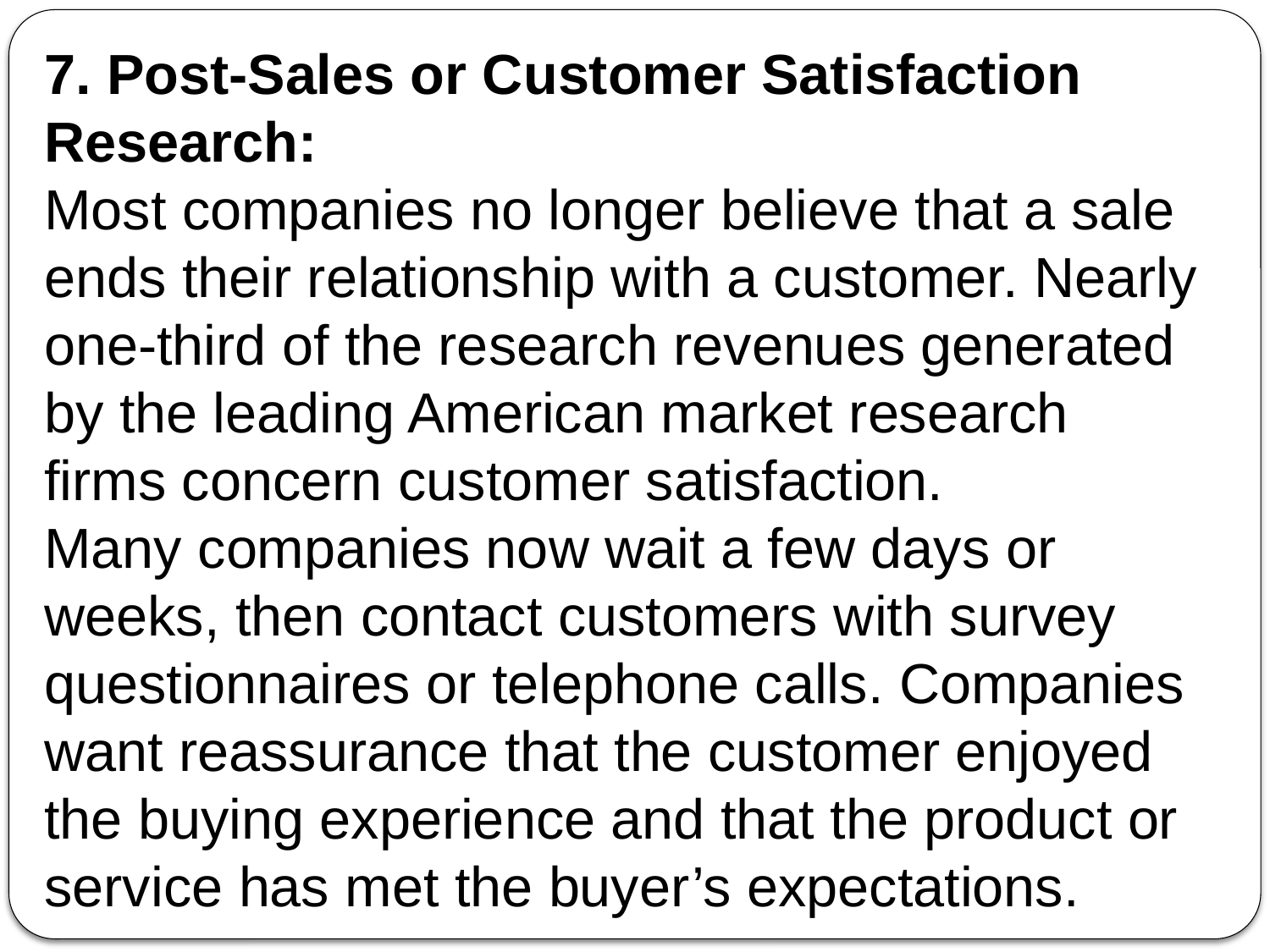

7. Post-Sales or Customer Satisfaction Research:
Most companies no longer believe that a sale ends their relationship with a customer. Nearly one-third of the research revenues generated by the leading American market research firms concern customer satisfaction.
Many companies now wait a few days or weeks, then contact customers with survey questionnaires or telephone calls. Companies want reassurance that the customer enjoyed the buying experience and that the product or service has met the buyer’s expectations.